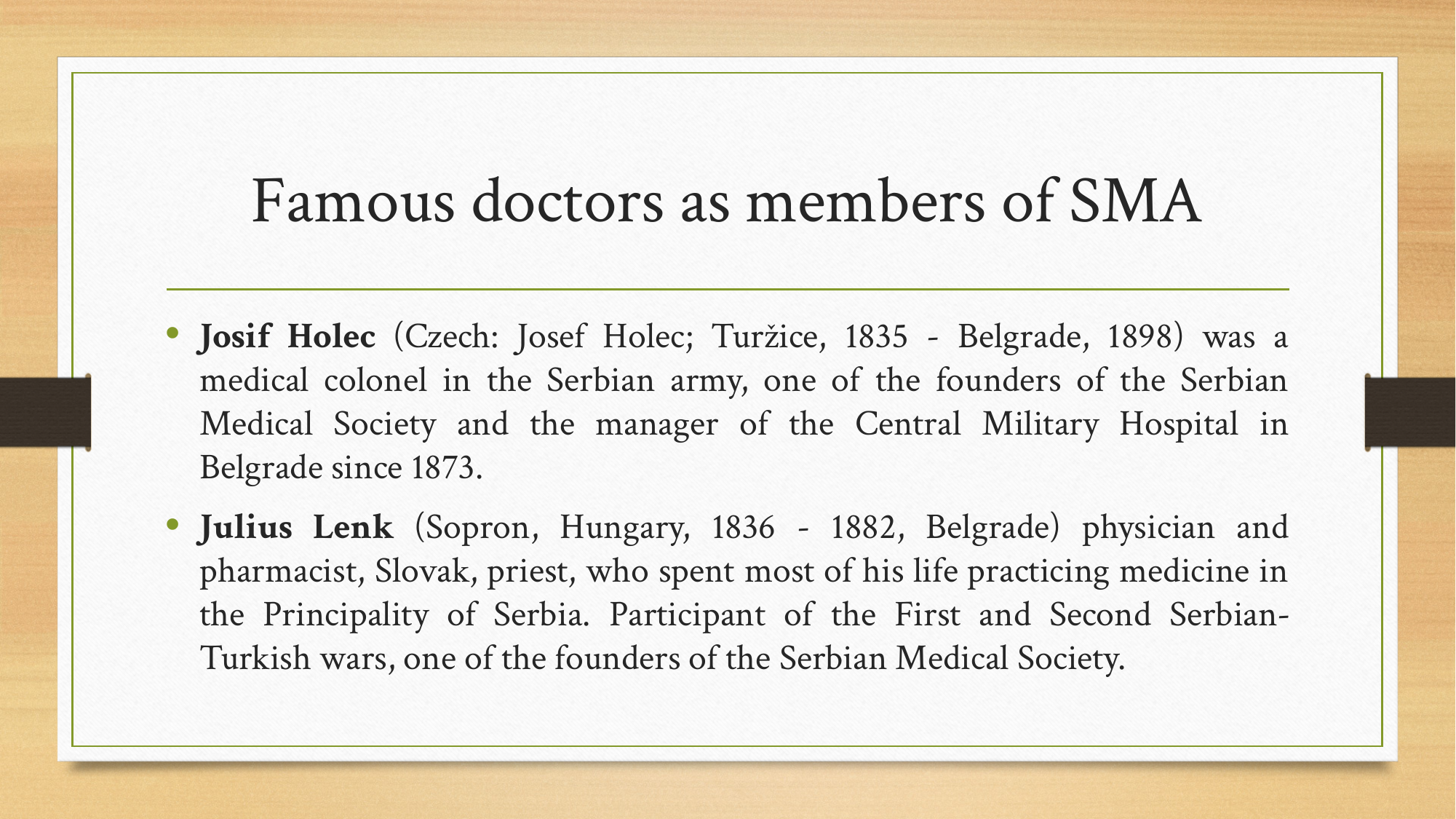

# Famous doctors as members of SMA
Josif Holec (Czech: Josef Holec; Turžice, 1835 - Belgrade, 1898) was a medical colonel in the Serbian army, one of the founders of the Serbian Medical Society and the manager of the Central Military Hospital in Belgrade since 1873.
Julius Lenk (Sopron, Hungary, 1836 - 1882, Belgrade) physician and pharmacist, Slovak, priest, who spent most of his life practicing medicine in the Principality of Serbia. Participant of the First and Second Serbian-Turkish wars, one of the founders of the Serbian Medical Society.